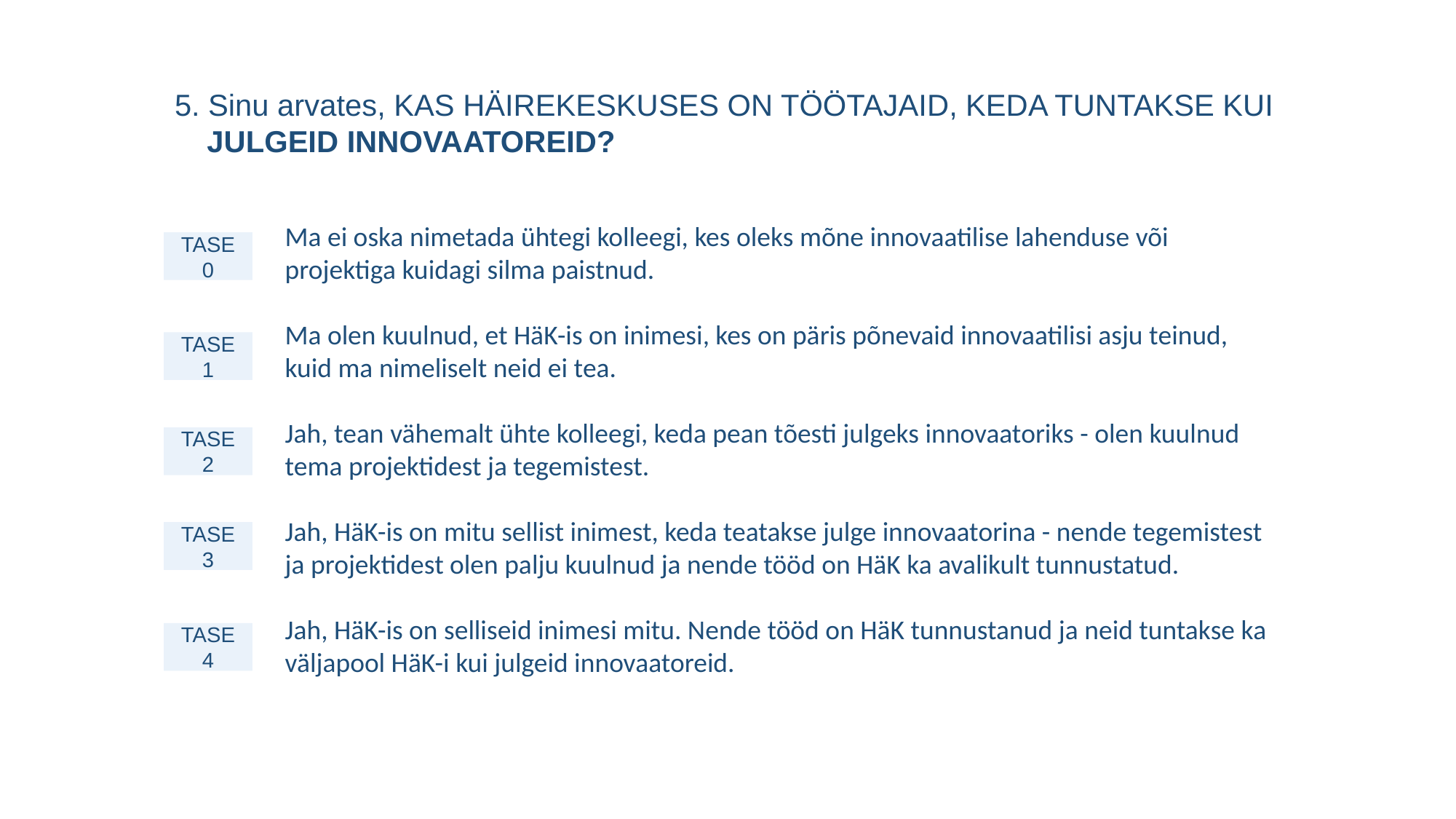

5. Sinu arvates, KAS HÄIREKESKUSES ON TÖÖTAJAID, KEDA TUNTAKSE KUI
JULGEID INNOVAATOREID?

Ma ei oska nimetada ühtegi kolleegi, kes oleks mõne innovaatilise lahenduse või projektiga kuidagi silma paistnud.

Ma olen kuulnud, et HäK-is on inimesi, kes on päris põnevaid innovaatilisi asju teinud, kuid ma nimeliselt neid ei tea.

Jah, tean vähemalt ühte kolleegi, keda pean tõesti julgeks innovaatoriks - olen kuulnud tema projektidest ja tegemistest.

Jah, HäK-is on mitu sellist inimest, keda teatakse julge innovaatorina - nende tegemistest ja projektidest olen palju kuulnud ja nende tööd on HäK ka avalikult tunnustatud.

Jah, HäK-is on selliseid inimesi mitu. Nende tööd on HäK tunnustanud ja neid tuntakse ka väljapool HäK-i kui julgeid innovaatoreid.
TASE 0
TASE 1
TASE 2
TASE 3
TASE 4